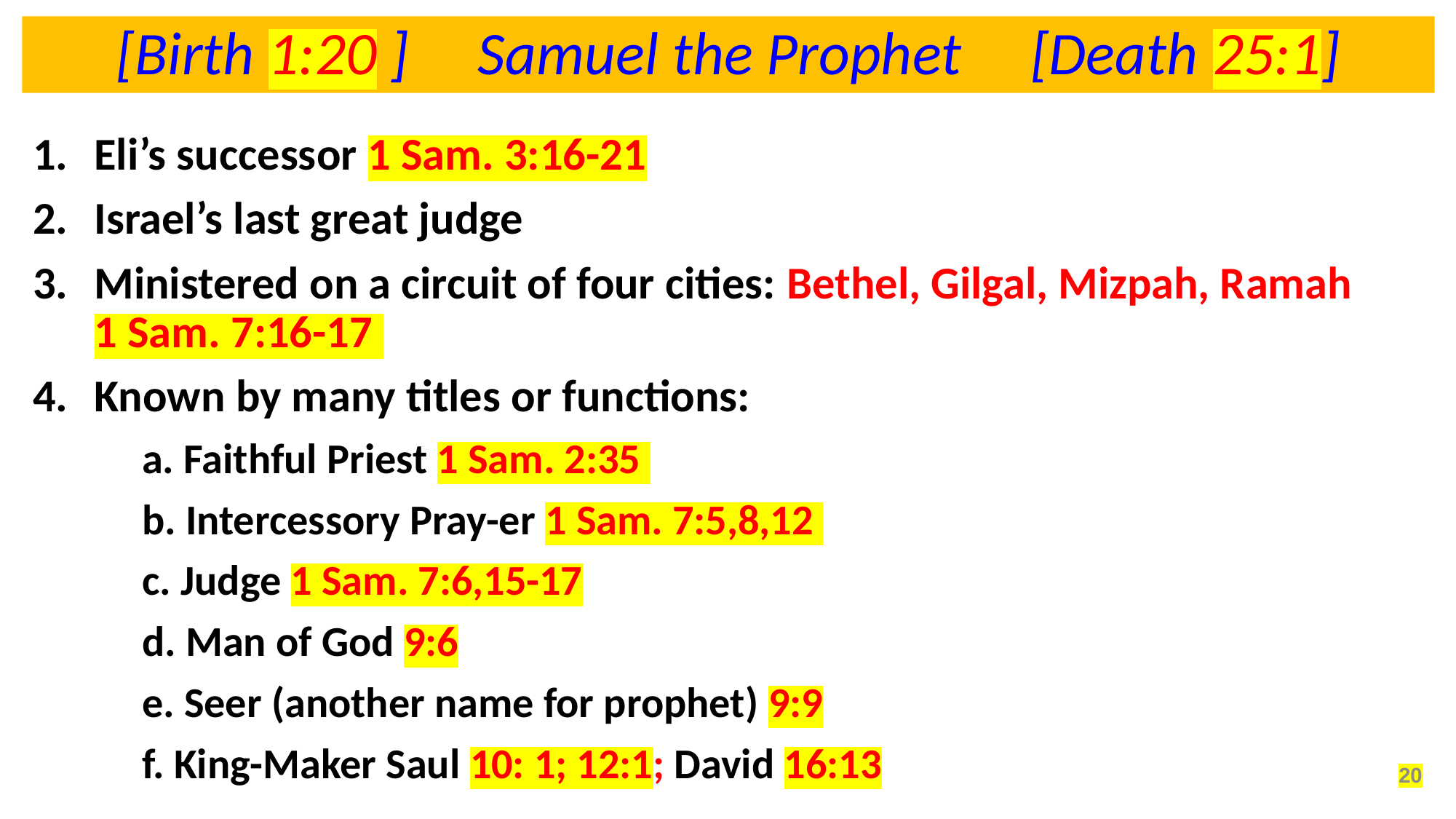

# [Birth 1:20 ]     Samuel the Prophet     [Death 25:1]
Eli’s successor 1 Sam. 3:16-21
Israel’s last great judge
Ministered on a circuit of four cities: Bethel, Gilgal, Mizpah, Ramah 	1 Sam. 7:16-17
Known by many titles or functions:
	a. Faithful Priest 1 Sam. 2:35
	b. Intercessory Pray-er 1 Sam. 7:5,8,12
	c. Judge 1 Sam. 7:6,15-17
	d. Man of God 9:6
	e. Seer (another name for prophet) 9:9
	f. King-Maker Saul 10: 1; 12:1; David 16:13
20